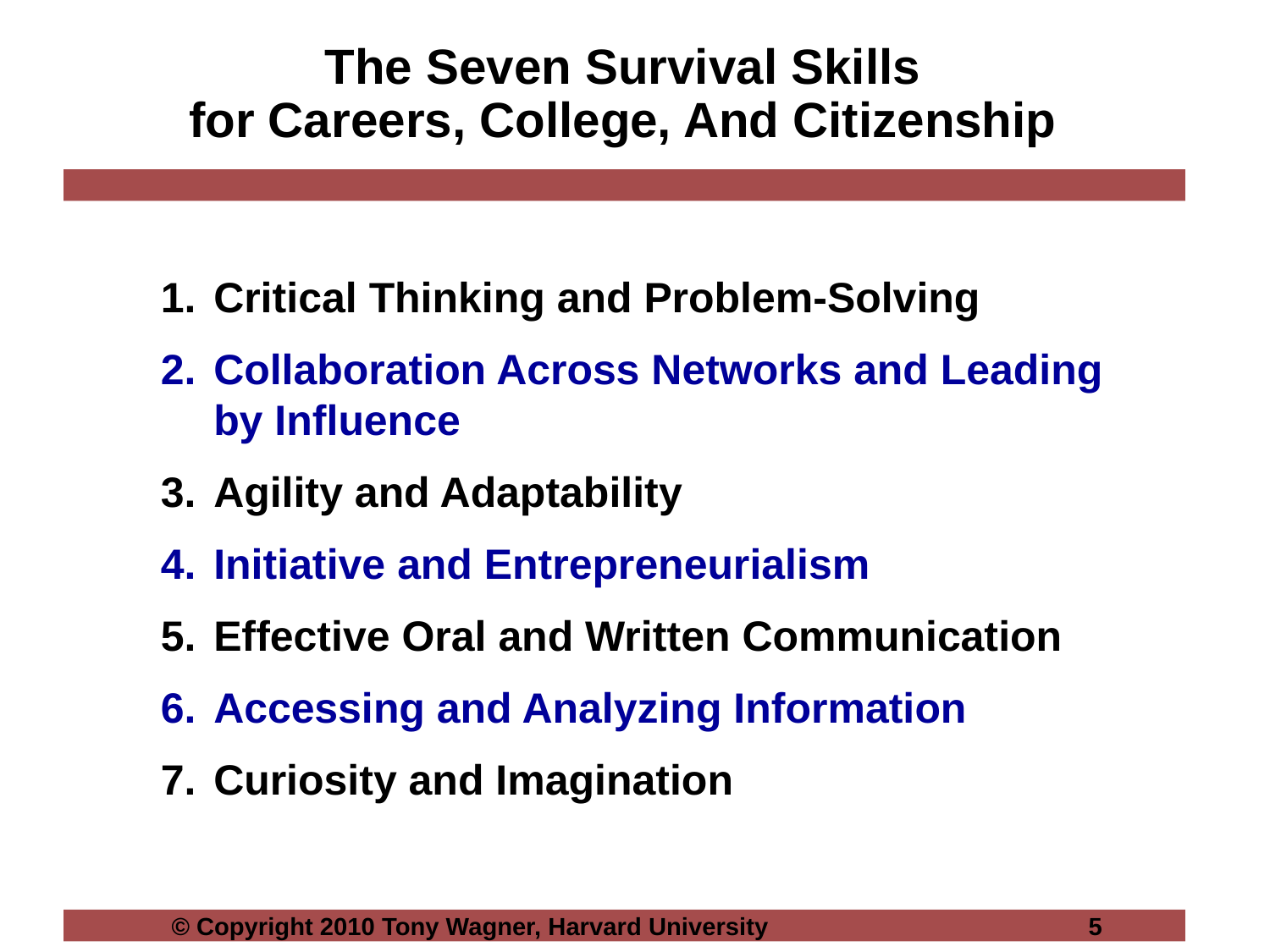

# The Seven Survival Skills for Careers, College, And Citizenship
Critical Thinking and Problem-Solving
Collaboration Across Networks and Leading by Influence
Agility and Adaptability
Initiative and Entrepreneurialism
Effective Oral and Written Communication
Accessing and Analyzing Information
Curiosity and Imagination